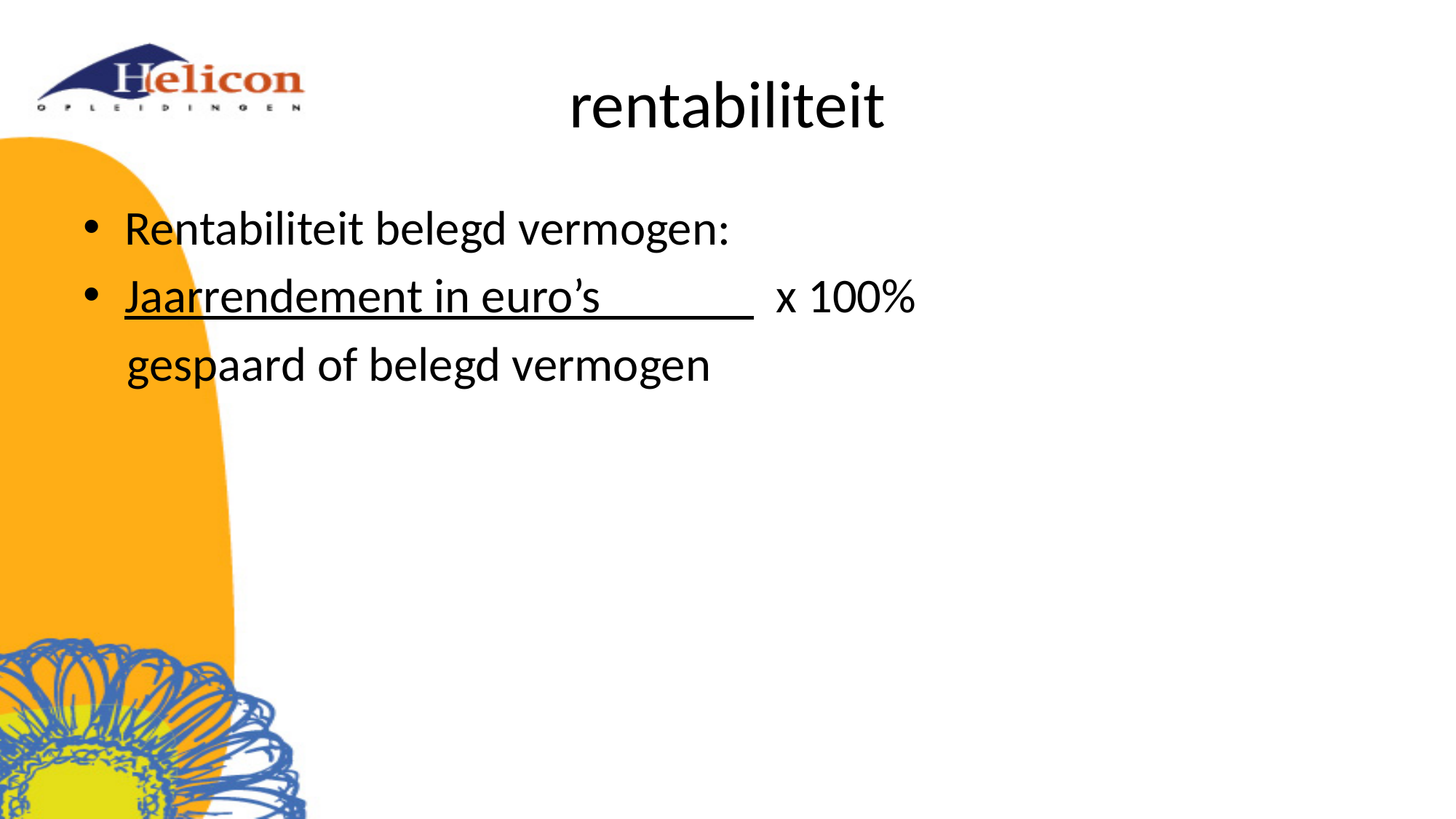

# rentabiliteit
Rentabiliteit belegd vermogen:
Jaarrendement in euro’s                x 100%
    gespaard of belegd vermogen